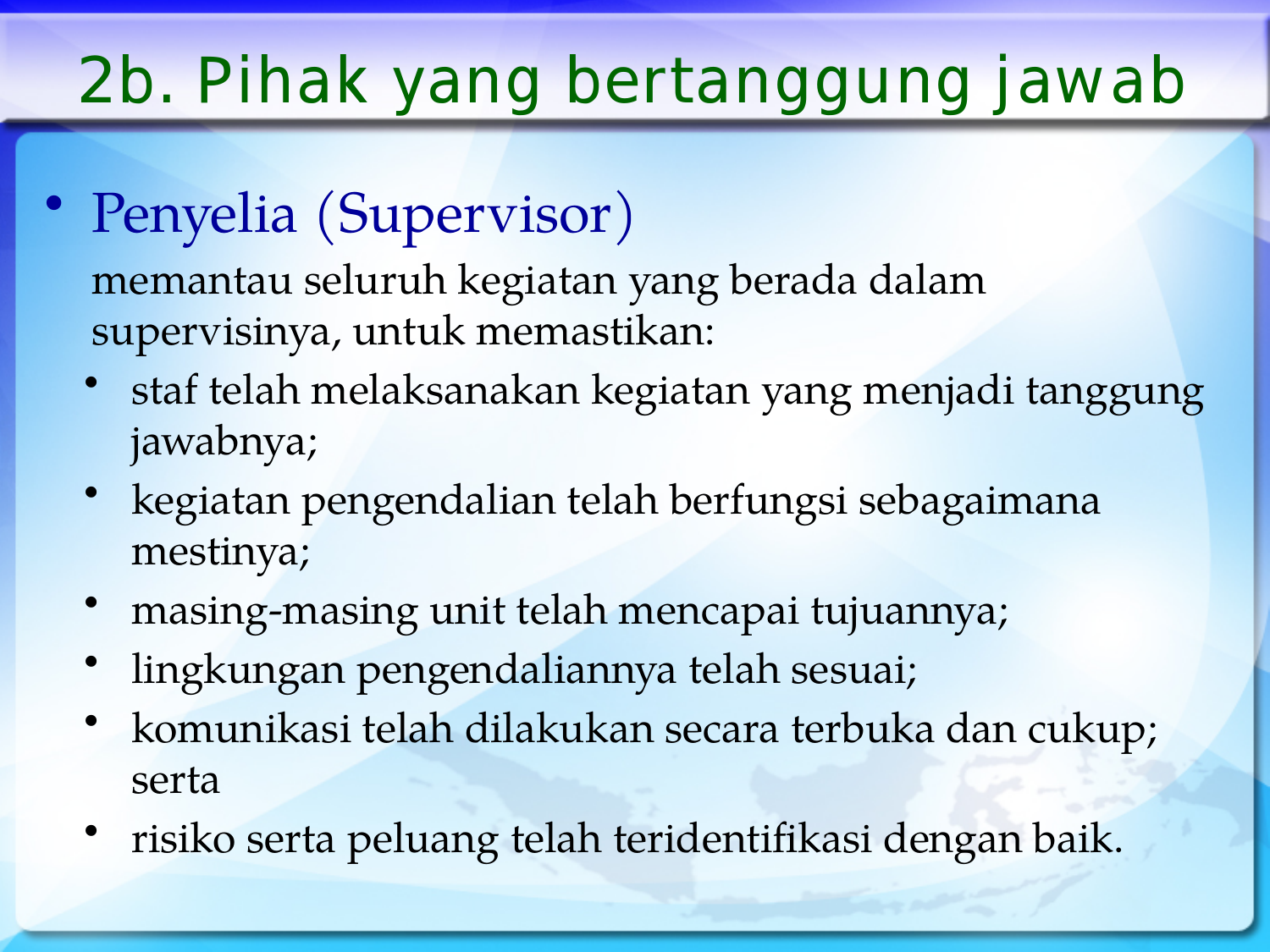

# 2b. Pihak yang bertanggung jawab
Penyelia (Supervisor)
memantau seluruh kegiatan yang berada dalam supervisinya, untuk memastikan:
staf telah melaksanakan kegiatan yang menjadi tanggung jawabnya;
kegiatan pengendalian telah berfungsi sebagaimana mestinya;
masing‐masing unit telah mencapai tujuannya;
lingkungan pengendaliannya telah sesuai;
komunikasi telah dilakukan secara terbuka dan cukup; serta
risiko serta peluang telah teridentifikasi dengan baik.